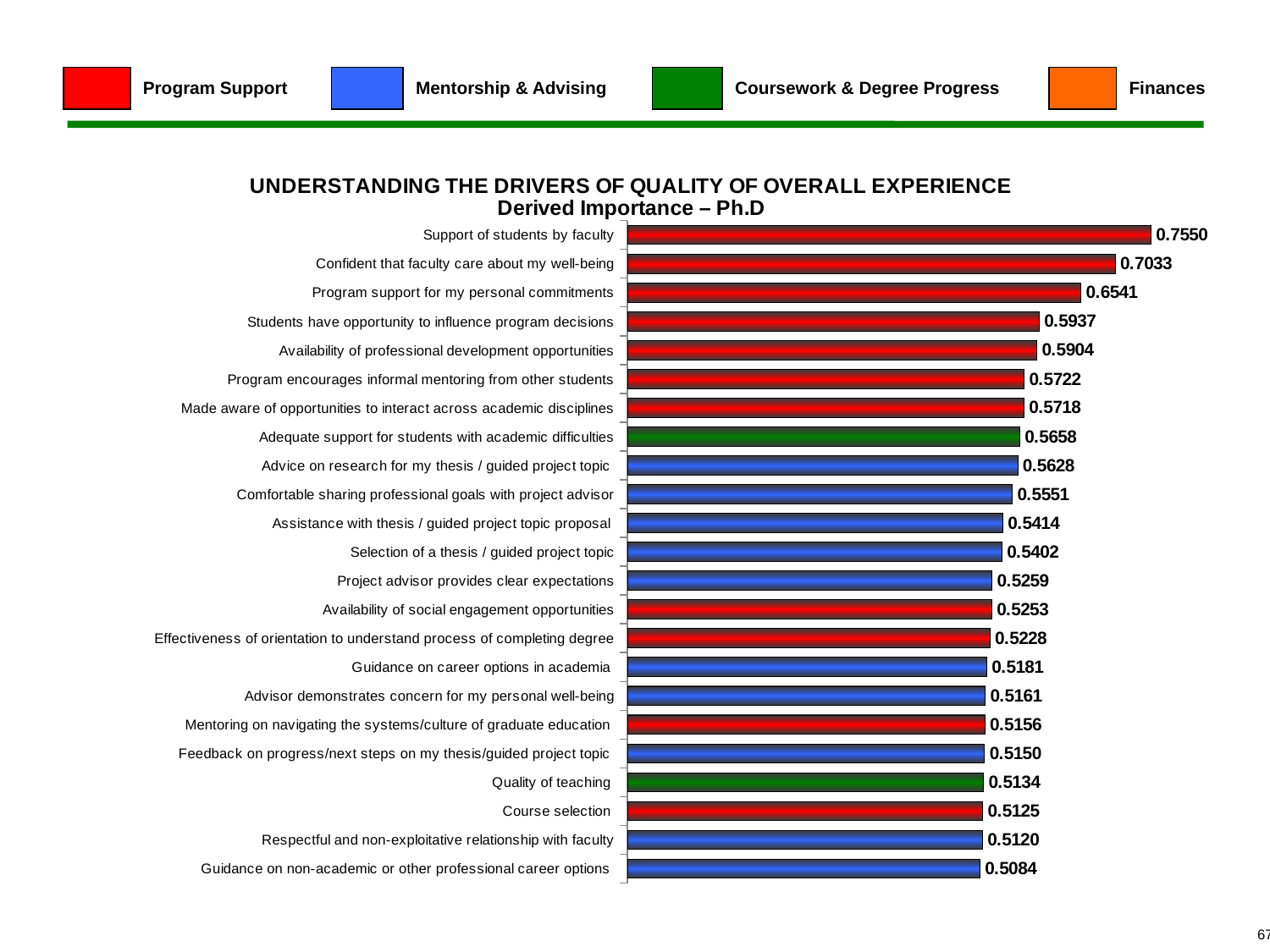

# Understanding the Drivers of Quality of Overall Experience – Ph.D.
|  | Program Support |
| --- | --- |
|  | Mentorship & Advising |
| --- | --- |
|  | Coursework & Degree Progress |
| --- | --- |
|  | Finances |
| --- | --- |

### Chart: UNDERSTANDING THE DRIVERS OF QUALITY OF OVERALL EXPERIENCE
Derived Importance – Ph.D

| Category | % |
|---|---|
| Support of students by faculty | 0.7549987462798257 |
| Confident that faculty care about my well-being | 0.7033340486840162 |
| Program support for my personal commitments | 0.6541031358112165 |
| Students have opportunity to influence program decisions | 0.5936969807877076 |
| Availability of professional development opportunities | 0.5904140847617786 |
| Program encourages informal mentoring from other students | 0.5721589082365786 |
| Made aware of opportunities to interact across academic disciplines | 0.5718188196009766 |
| Adequate support for students with academic difficulties | 0.565764858675093 |
| Advice on research for my thesis / guided project topic  | 0.5627895166779336 |
| Comfortable sharing professional goals with project advisor | 0.5551385501532582 |
| Assistance with thesis / guided project topic proposal  | 0.5414463640355887 |
| Selection of a thesis / guided project topic | 0.5402049279032716 |
| Project advisor provides clear expectations | 0.5258730734041417 |
| Availability of social engagement opportunities | 0.5252635001065962 |
| Effectiveness of orientation to understand process of completing degree | 0.5228030753081737 |
| Guidance on career options in academia  | 0.5181115179059342 |
| Advisor demonstrates concern for my personal well-being | 0.5160586343343951 |
| Mentoring on navigating the systems/culture of graduate education  | 0.5155550830213413 |
| Feedback on progress/next steps on my thesis/guided project topic  | 0.5149731442095751 |
| Quality of teaching  | 0.5133667950430427 |
| Course selection  | 0.5124729454607125 |
| Respectful and non-exploitative relationship with faculty | 0.5119580126977599 |
| Guidance on non-academic or other professional career options  | 0.508393408353697 |